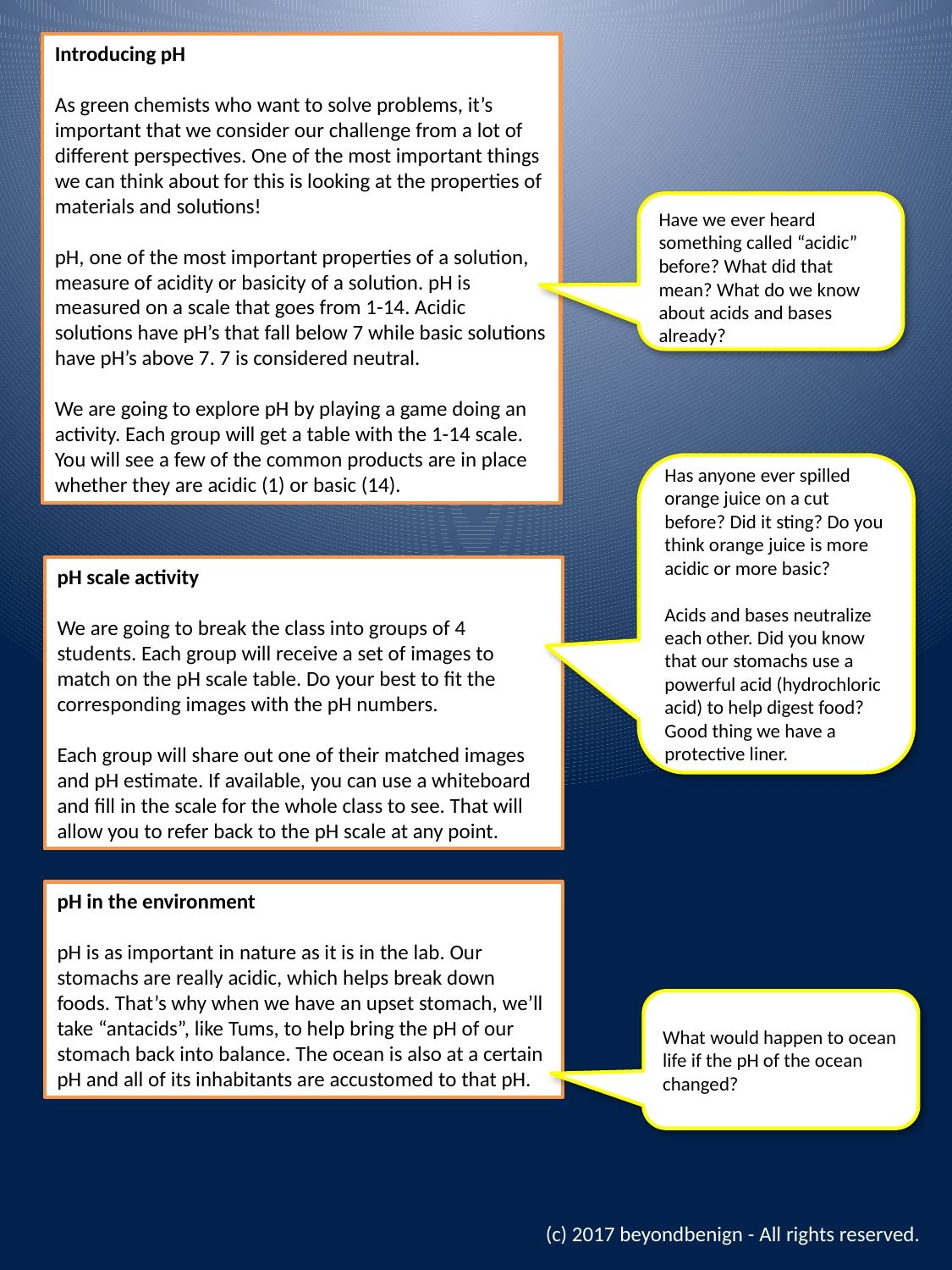

Introducing pH

As green chemists who want to solve problems, it’s important that we consider our challenge from a lot of different perspectives. One of the most important things we can think about for this is looking at the properties of materials and solutions!

pH, one of the most important properties of a solution, measure of acidity or basicity of a solution. pH is measured on a scale that goes from 1-14. Acidic solutions have pH’s that fall below 7 while basic solutions have pH’s above 7. 7 is considered neutral.

We are going to explore pH by playing a game doing an activity. Each group will get a table with the 1-14 scale. You will see a few of the common products are in place whether they are acidic (1) or basic (14).
Have we ever heard something called “acidic” before? What did that mean? What do we know about acids and bases already?
Has anyone ever spilled orange juice on a cut before? Did it sting? Do you think orange juice is more acidic or more basic?

Acids and bases neutralize each other. Did you know that our stomachs use a powerful acid (hydrochloric acid) to help digest food? Good thing we have a protective liner.
pH scale activity

We are going to break the class into groups of 4 students. Each group will receive a set of images to match on the pH scale table. Do your best to fit the corresponding images with the pH numbers.

Each group will share out one of their matched images and pH estimate. If available, you can use a whiteboard and fill in the scale for the whole class to see. That will allow you to refer back to the pH scale at any point.
pH in the environment

pH is as important in nature as it is in the lab. Our stomachs are really acidic, which helps break down foods. That’s why when we have an upset stomach, we’ll take “antacids”, like Tums, to help bring the pH of our stomach back into balance. The ocean is also at a certain pH and all of its inhabitants are accustomed to that pH.
What would happen to ocean life if the pH of the ocean changed?
(c) 2017 beyondbenign - All rights reserved.